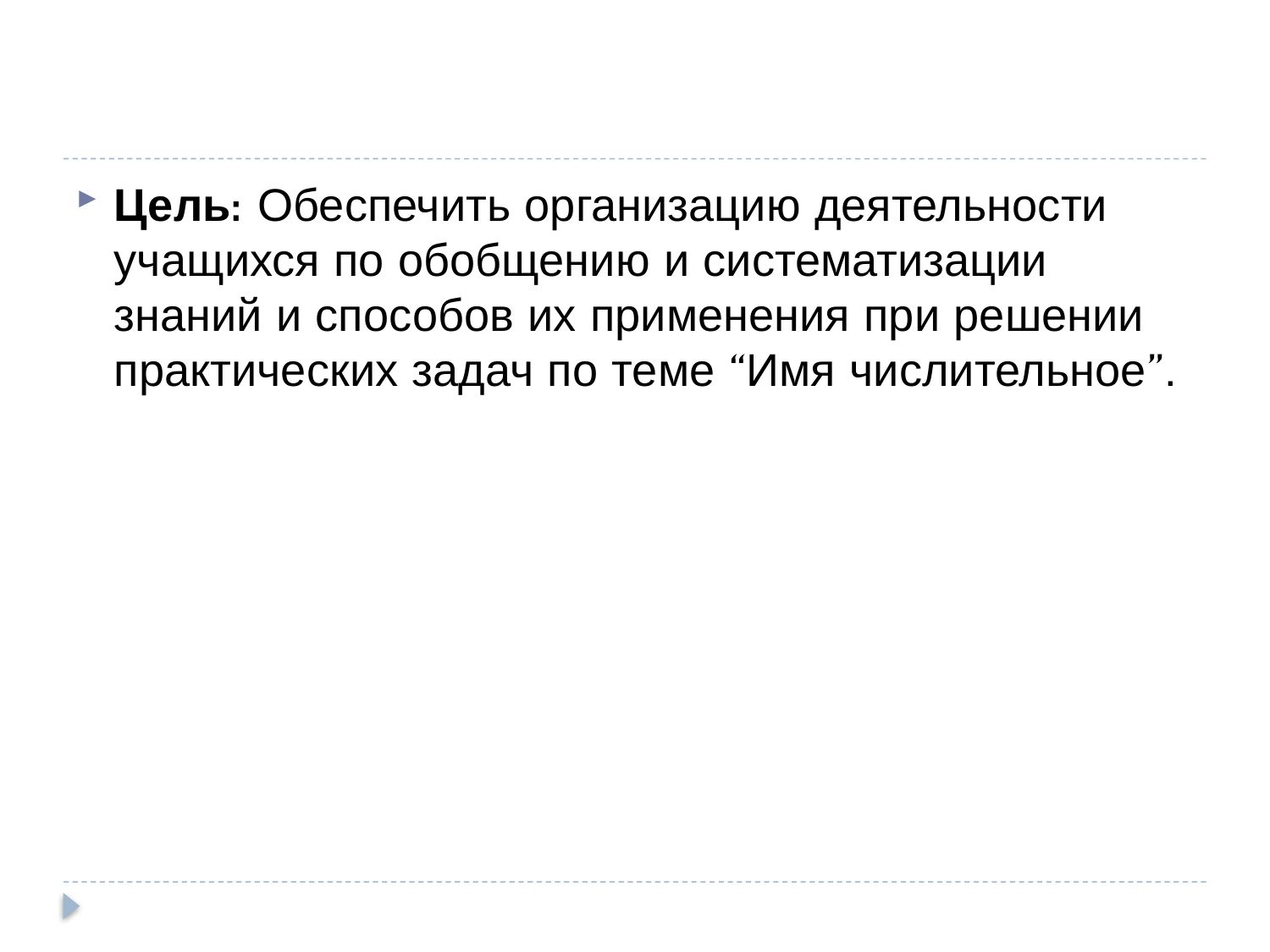

Цель: Обеспечить организацию деятельности учащихся по обобщению и систематизации знаний и способов их применения при решении практических задач по теме “Имя числительное”.